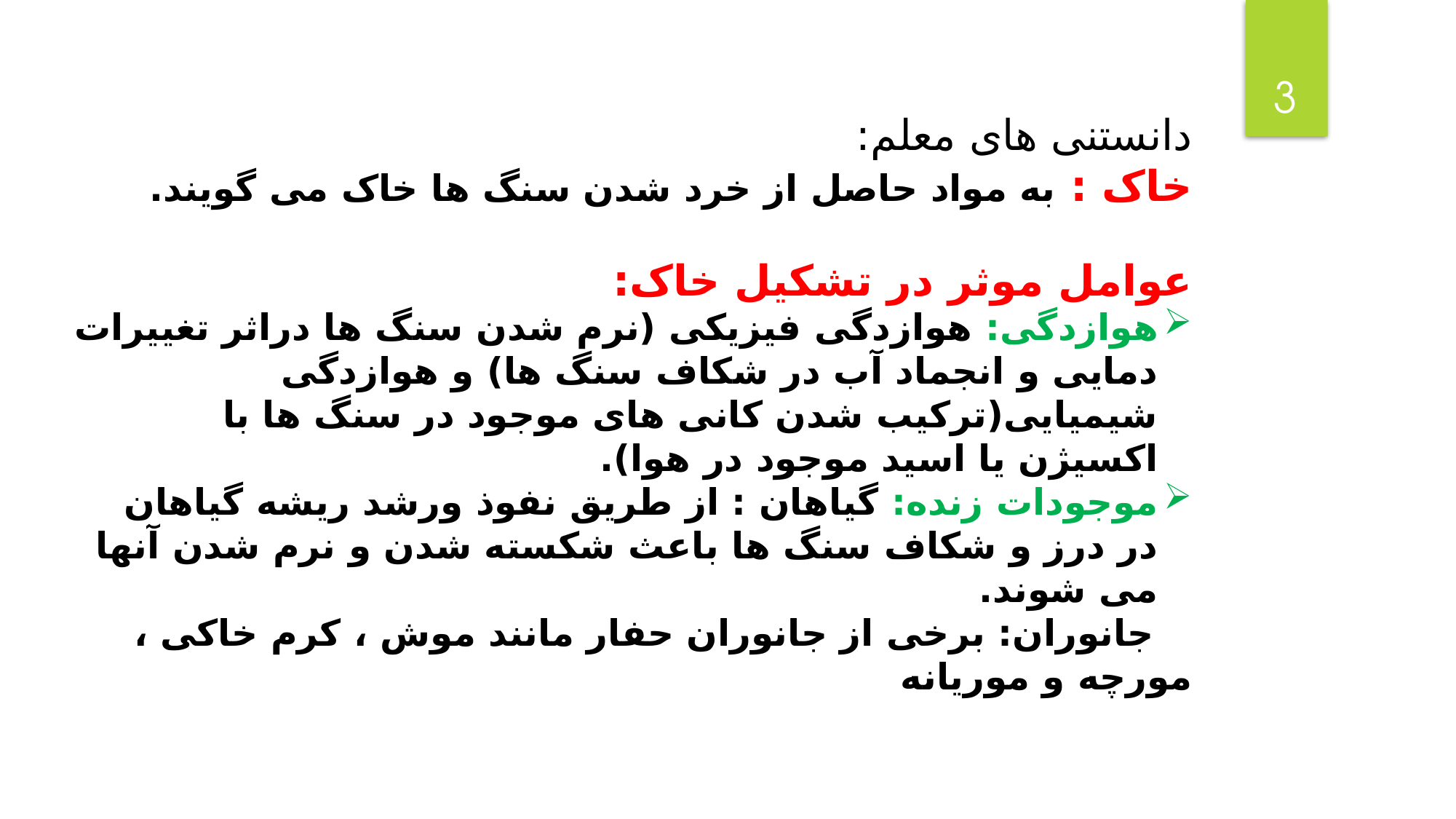

3
دانستنی های معلم:
خاک : به مواد حاصل از خرد شدن سنگ ها خاک می گویند.

عوامل موثر در تشکیل خاک:
هوازدگی: هوازدگی فیزیکی (نرم شدن سنگ ها دراثر تغییرات دمایی و انجماد آب در شکاف سنگ ها) و هوازدگی شیمیایی(ترکیب شدن کانی های موجود در سنگ ها با اکسیژن یا اسید موجود در هوا).
موجودات زنده: گیاهان : از طریق نفوذ ورشد ریشه گیاهان در درز و شکاف سنگ ها باعث شکسته شدن و نرم شدن آنها می شوند.
   جانوران: برخی از جانوران حفار مانند موش ، کرم خاکی ، مورچه و موریانه